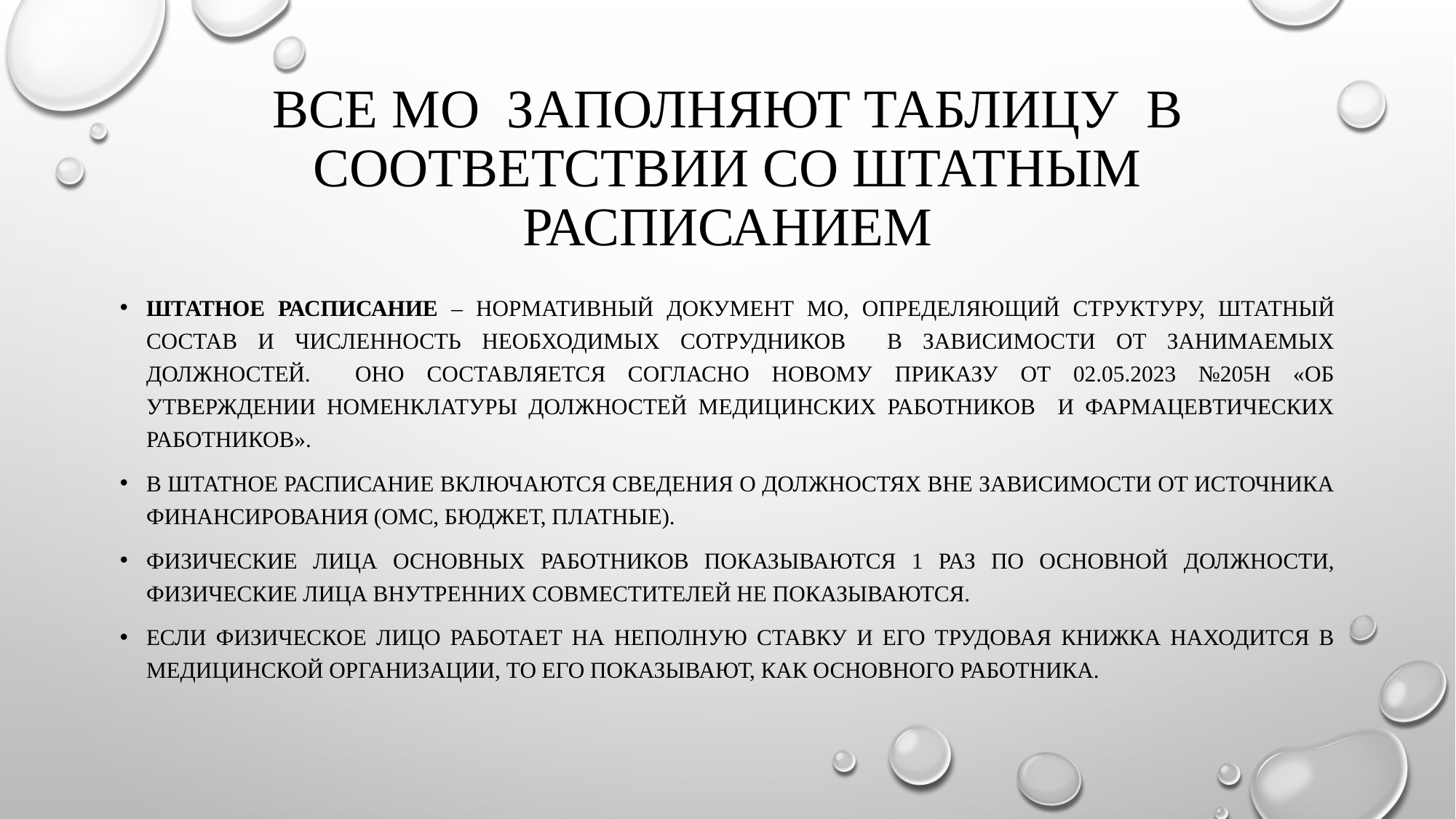

# Все МО  заполняют таблицу  в соответствии со штатным расписанием
Штатное расписание – нормативный документ МО, определяющий структуру, штатный состав и численность необходимых сотрудников  в зависимости от занимаемых должностей.  Оно составляется согласно новому приказу от 02.05.2023 №205н «Об утверждении номенклатуры должностей медицинских работников  и фармацевтических работников».
В штатное расписание включаются сведения о должностях вне зависимости от источника финансирования (ОМС, бюджет, платные).
Физические лица основных работников показываются 1 раз по основной должности, физические лица внутренних совместителей не показываются.
Если физическое лицо работает на неполную ставку и его трудовая книжка находится в медицинской организации, то его показывают, как основного работника.